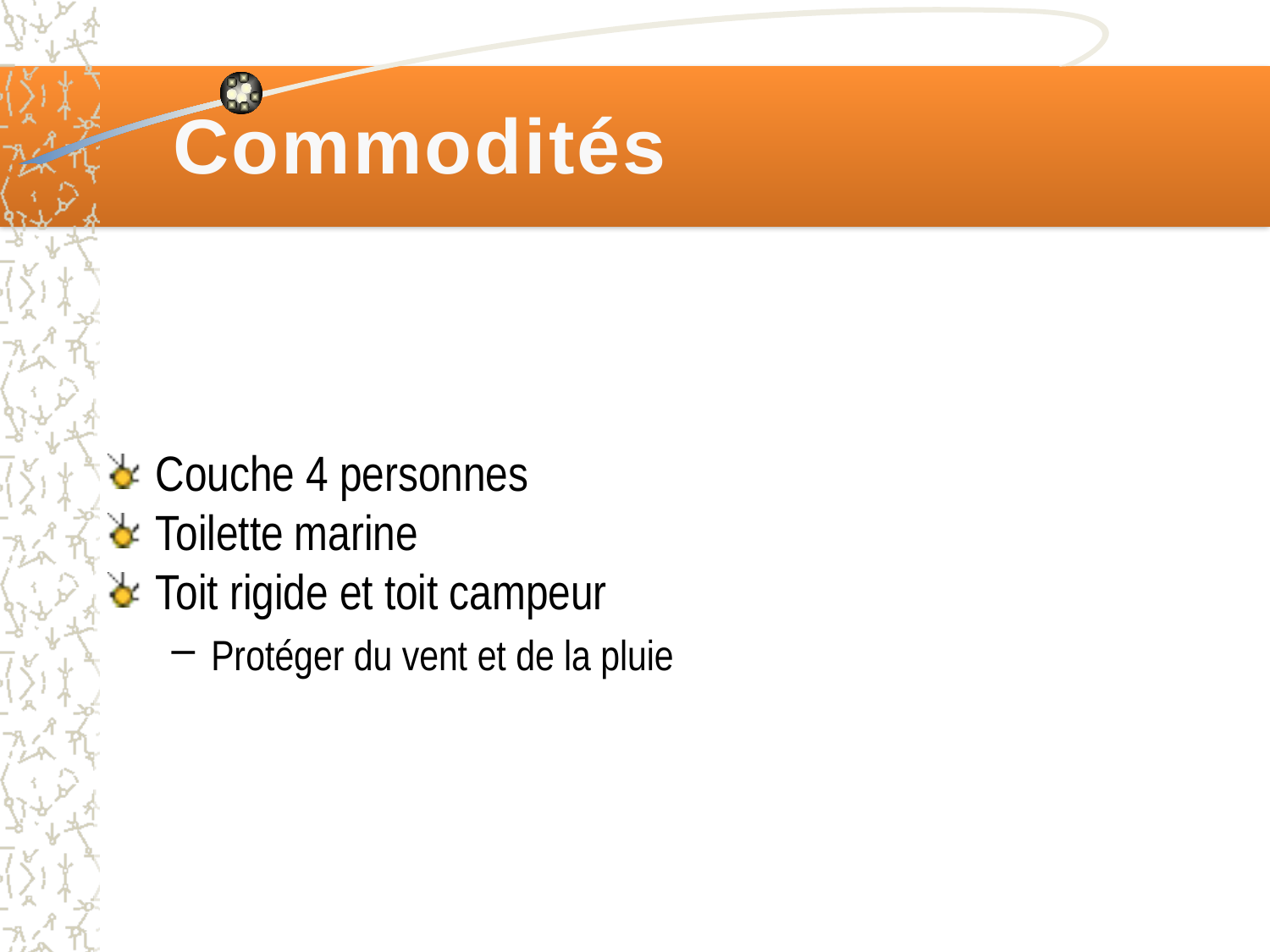

# Commodités
Couche 4 personnes
Toilette marine
Toit rigide et toit campeur
Protéger du vent et de la pluie